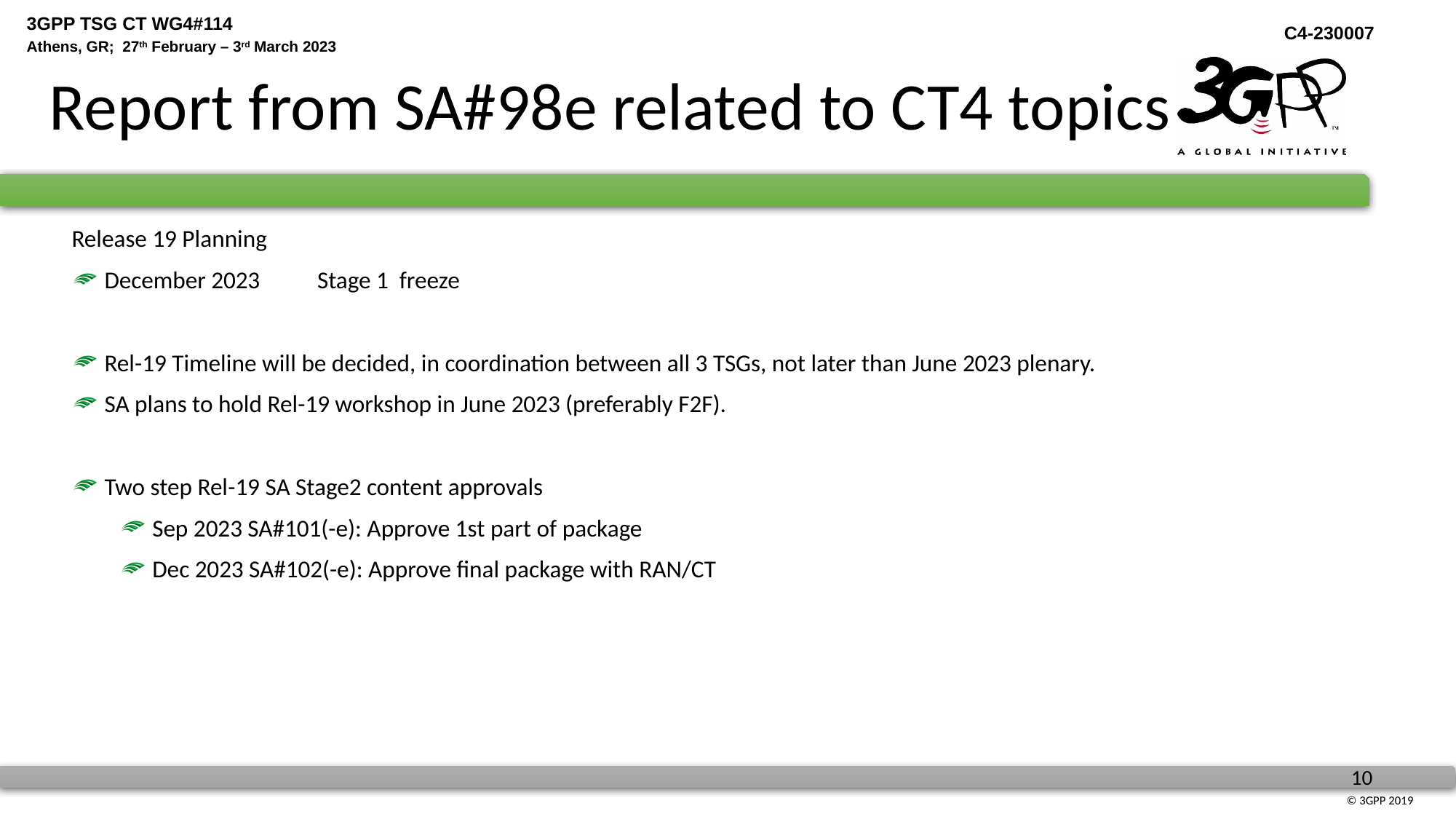

# Report from SA#98e related to CT4 topics
Release 19 Planning
 December 2023	Stage 1  freeze

 Rel-19 Timeline will be decided, in coordination between all 3 TSGs, not later than June 2023 plenary.
 SA plans to hold Rel-19 workshop in June 2023 (preferably F2F).

 Two step Rel-19 SA Stage2 content approvals
 Sep 2023 SA#101(-e): Approve 1st part of package
 Dec 2023 SA#102(-e): Approve final package with RAN/CT